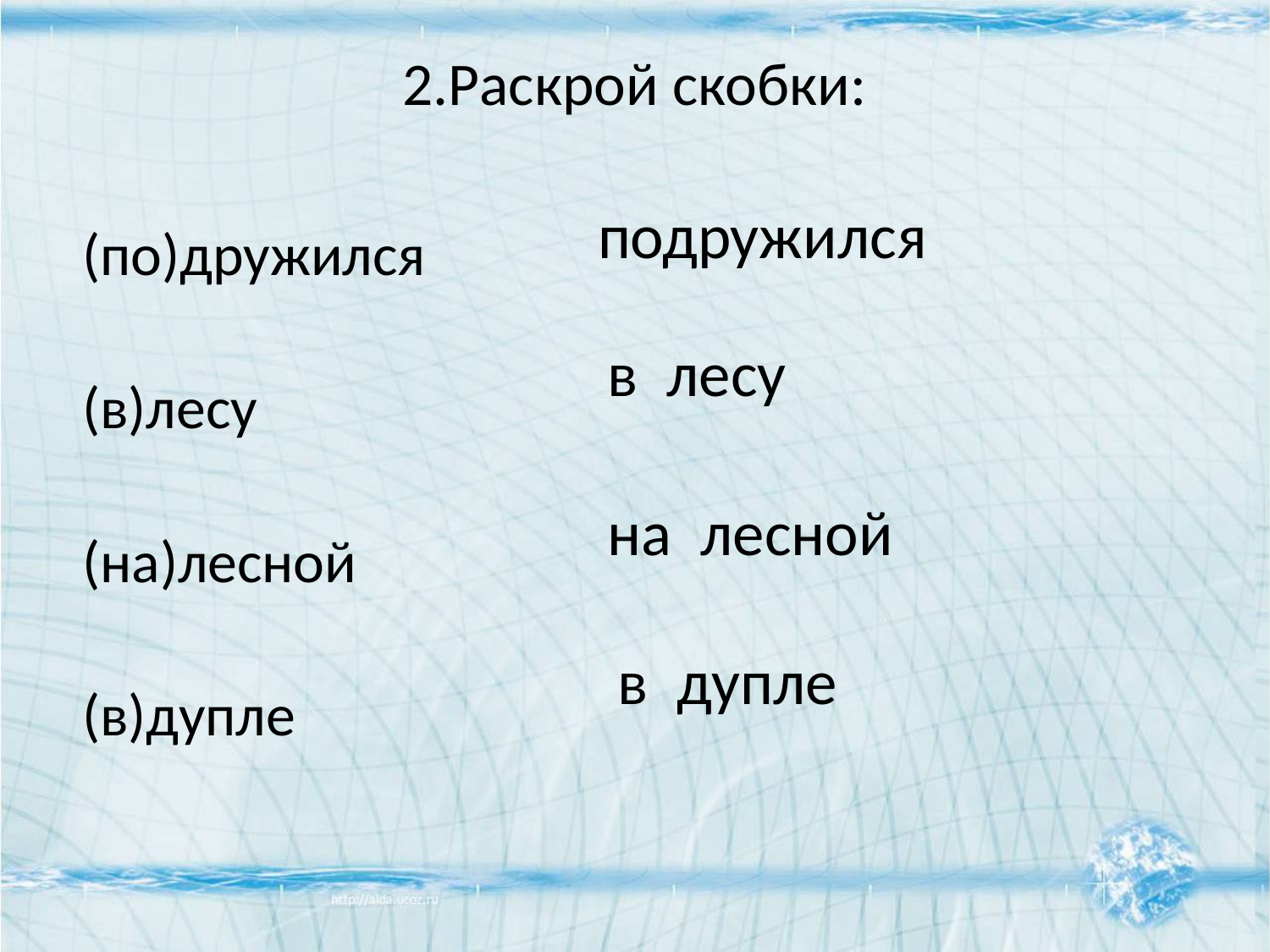

# 2.Раскрой скобки:
(по)дружился
(в)лесу
(на)лесной
(в)дупле

подружился
в  лесу
на  лесной
в  дупле